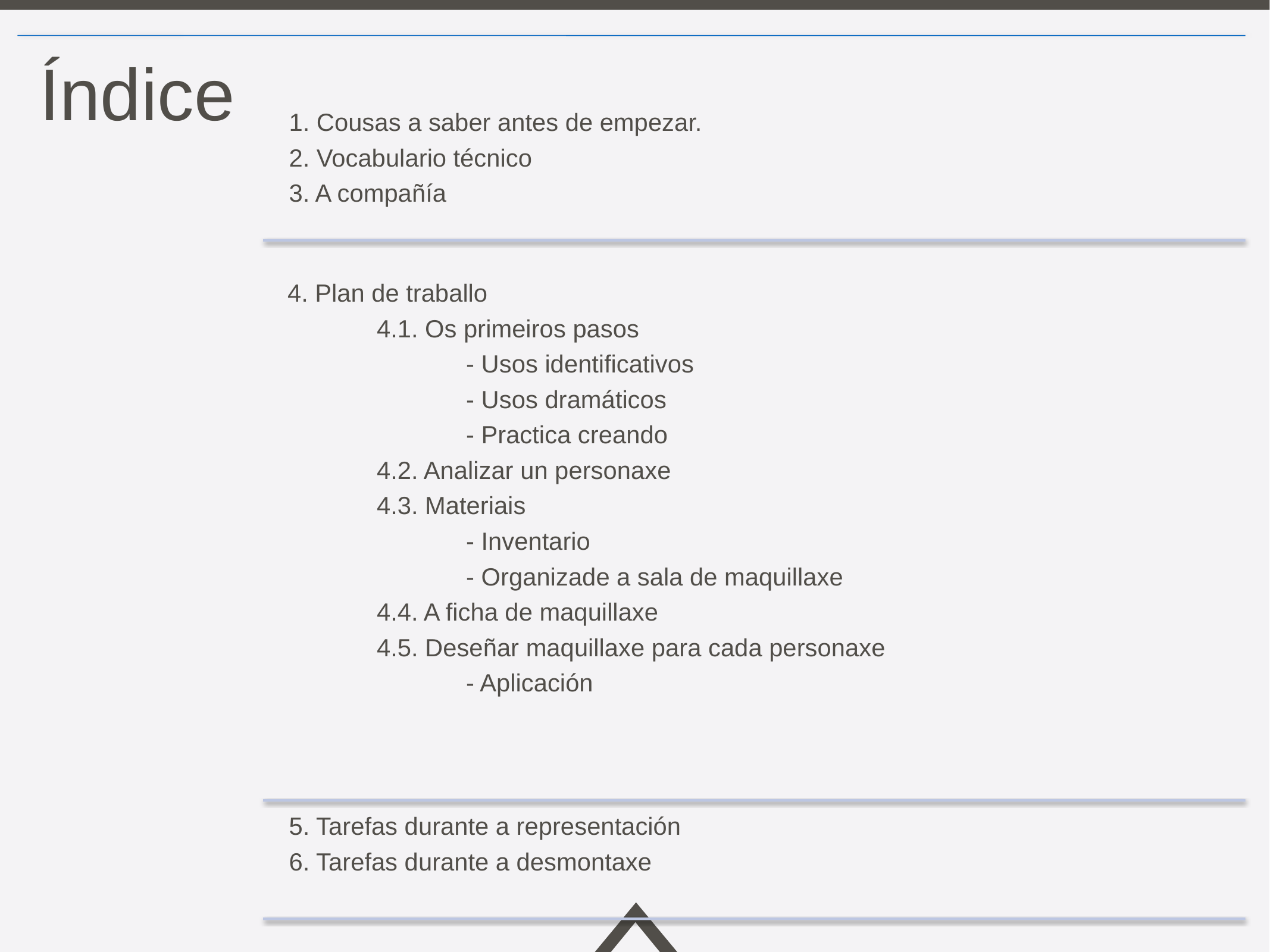

Índice

1. Cousas a saber antes de empezar.
2. Vocabulario técnico
3. A compañía

4. Plan de traballo
	4.1. Os primeiros pasos
		- Usos identificativos
		- Usos dramáticos
		- Practica creando
	4.2. Analizar un personaxe
	4.3. Materiais
		- Inventario
		- Organizade a sala de maquillaxe
	4.4. A ficha de maquillaxe
	4.5. Deseñar maquillaxe para cada personaxe
		- Aplicación

5. Tarefas durante a representación
6. Tarefas durante a desmontaxe